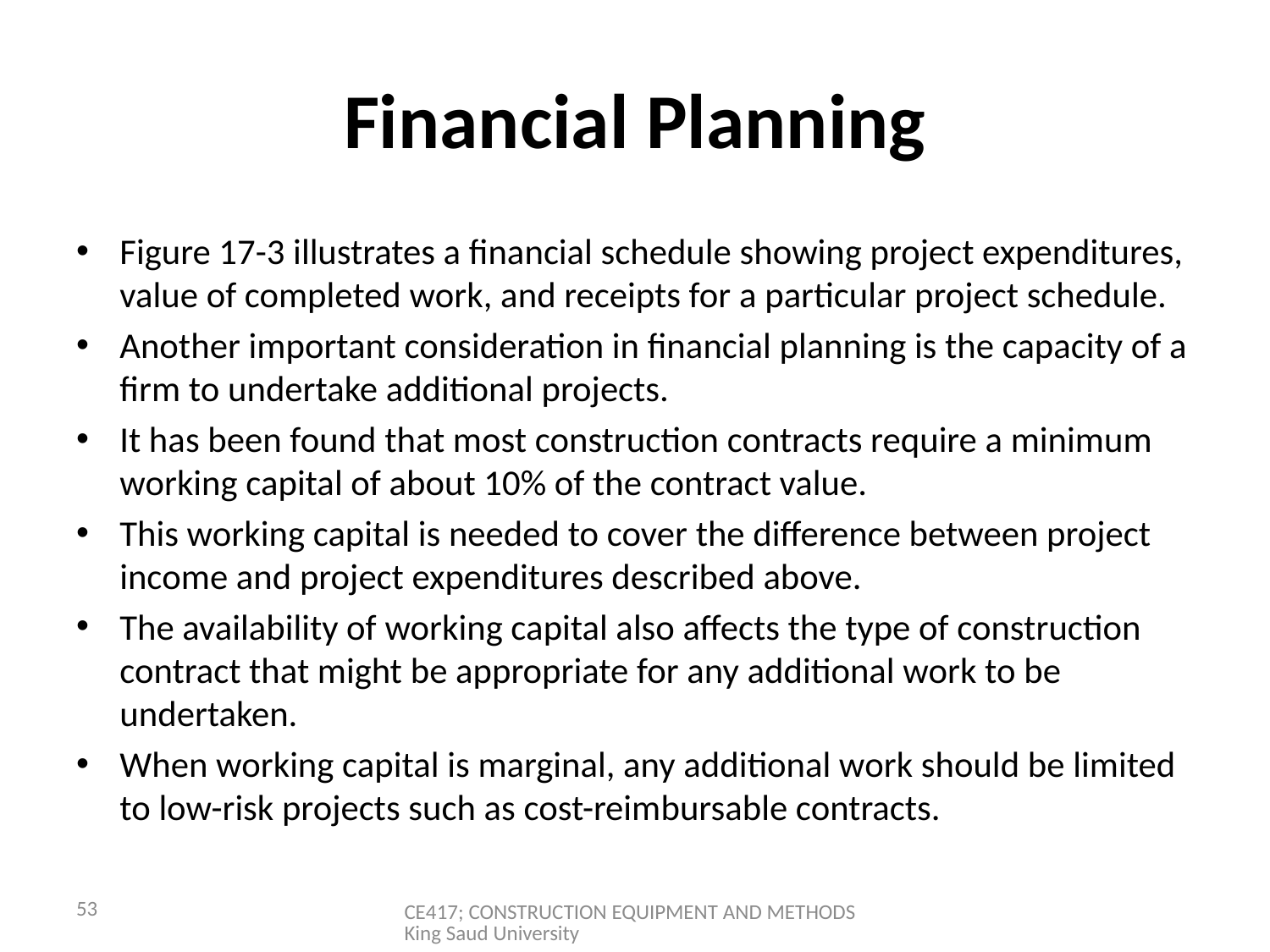

# Financial Planning
Figure 17-3 illustrates a financial schedule showing project expenditures, value of completed work, and receipts for a particular project schedule.
Another important consideration in financial planning is the capacity of a firm to undertake additional projects.
It has been found that most construction contracts require a minimum working capital of about 10% of the contract value.
This working capital is needed to cover the difference between project income and project expenditures described above.
The availability of working capital also affects the type of construction contract that might be appropriate for any additional work to be undertaken.
When working capital is marginal, any additional work should be limited to low-risk projects such as cost-reimbursable contracts.

53
CE417; CONSTRUCTION EQUIPMENT AND METHODS King Saud University